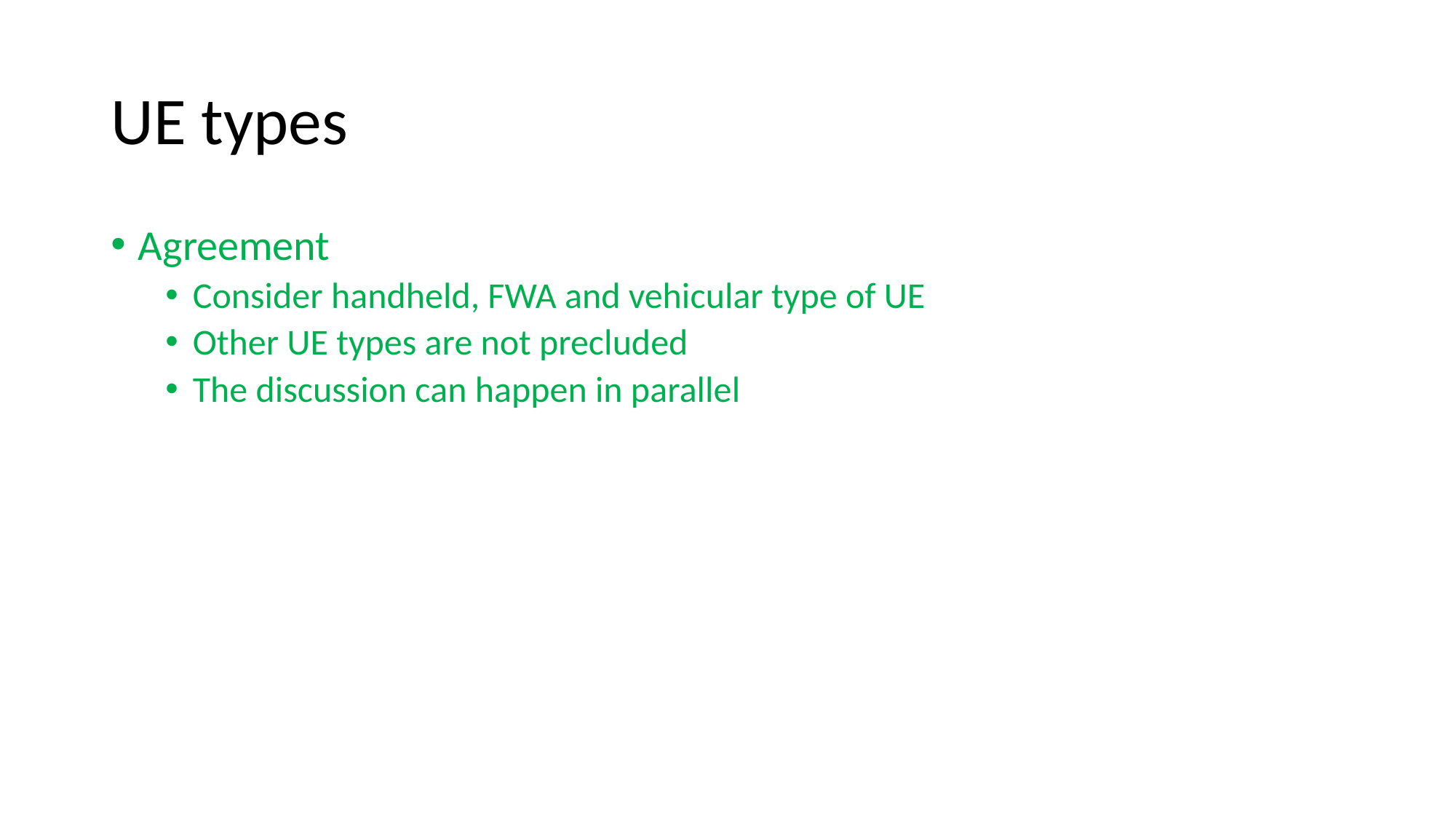

# UE types
Agreement
Consider handheld, FWA and vehicular type of UE
Other UE types are not precluded
The discussion can happen in parallel